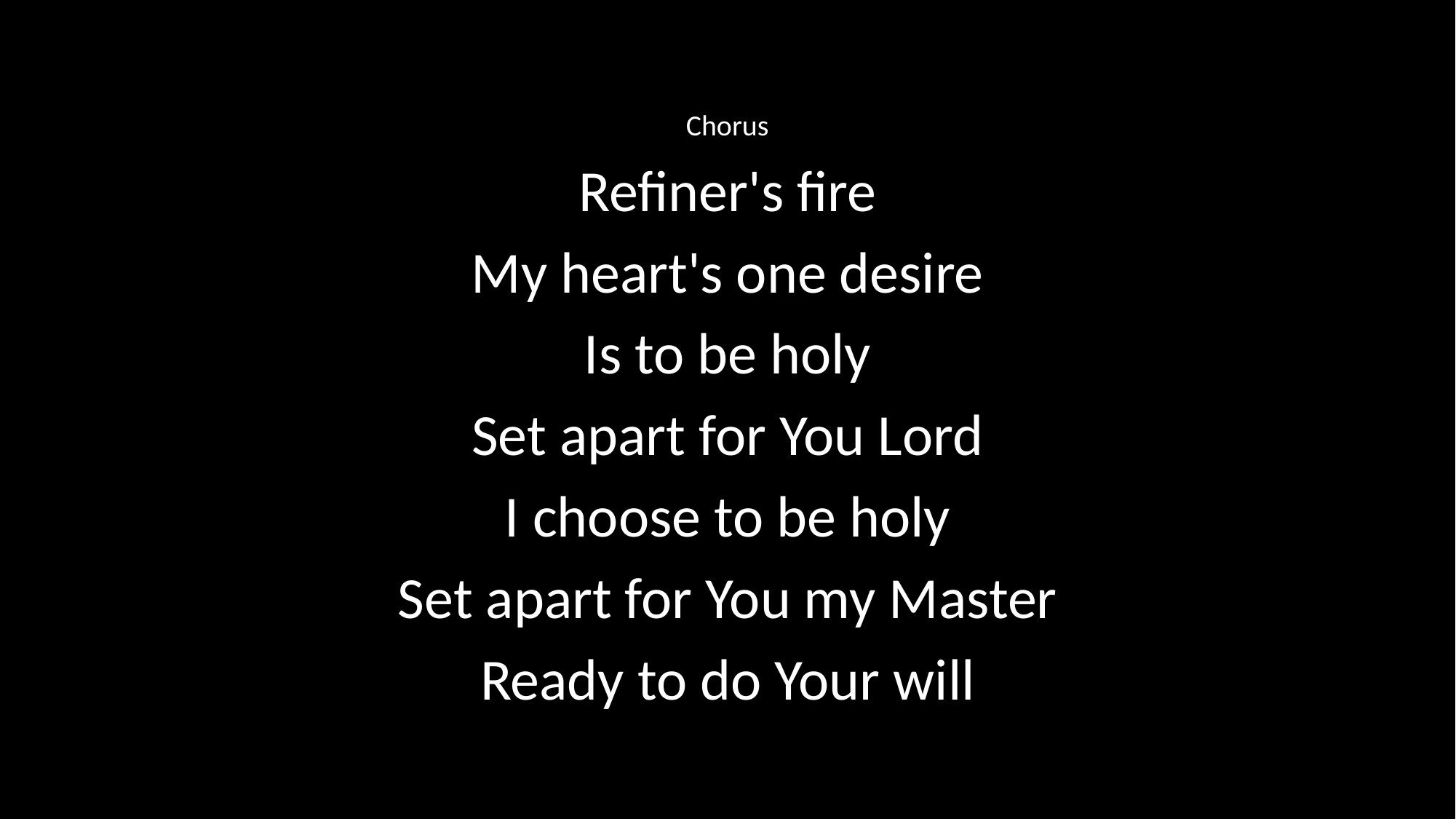

Chorus
Refiner's fire
My heart's one desire
Is to be holy
Set apart for You Lord
I choose to be holy
Set apart for You my Master
Ready to do Your will